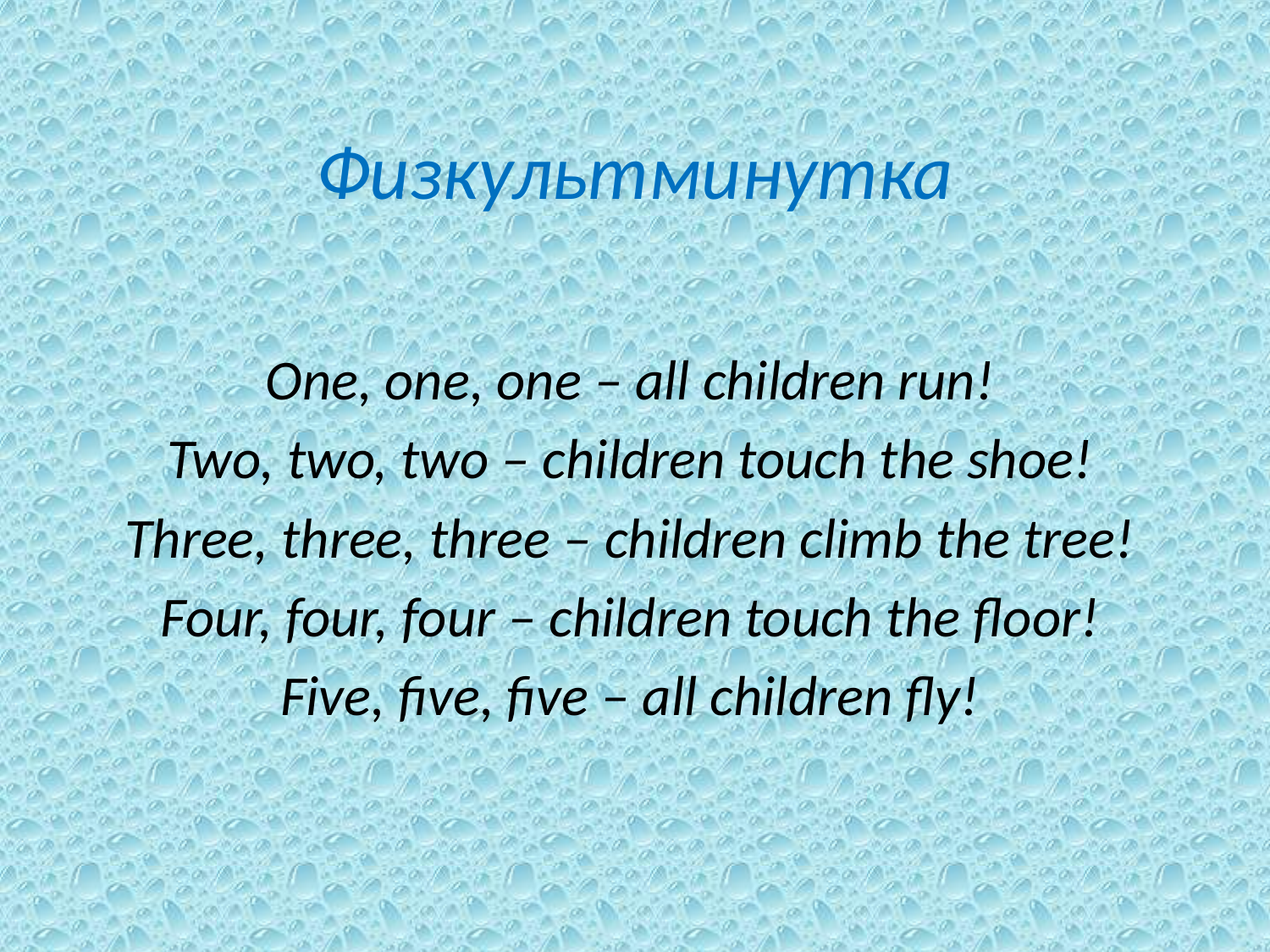

# Физкультминутка
One, one, one – all children run!
Two, two, two – children touch the shoe!
Three, three, three – children climb the tree!
Four, four, four – children touch the floor!
Five, five, five – all children fly!